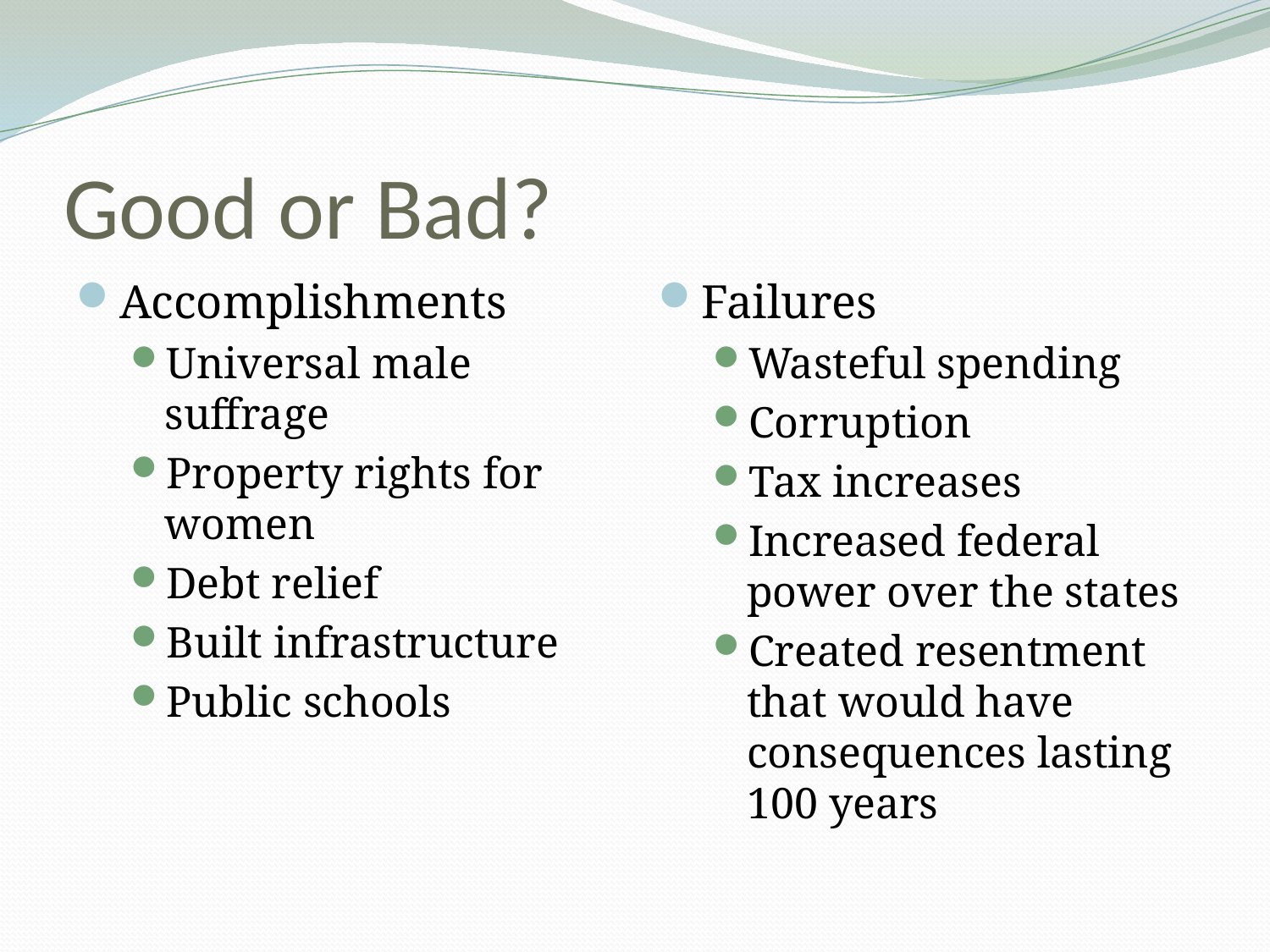

# Good or Bad?
Accomplishments
Universal male suffrage
Property rights for women
Debt relief
Built infrastructure
Public schools

Failures
Wasteful spending
Corruption
Tax increases
Increased federal power over the states
Created resentment that would have consequences lasting 100 years